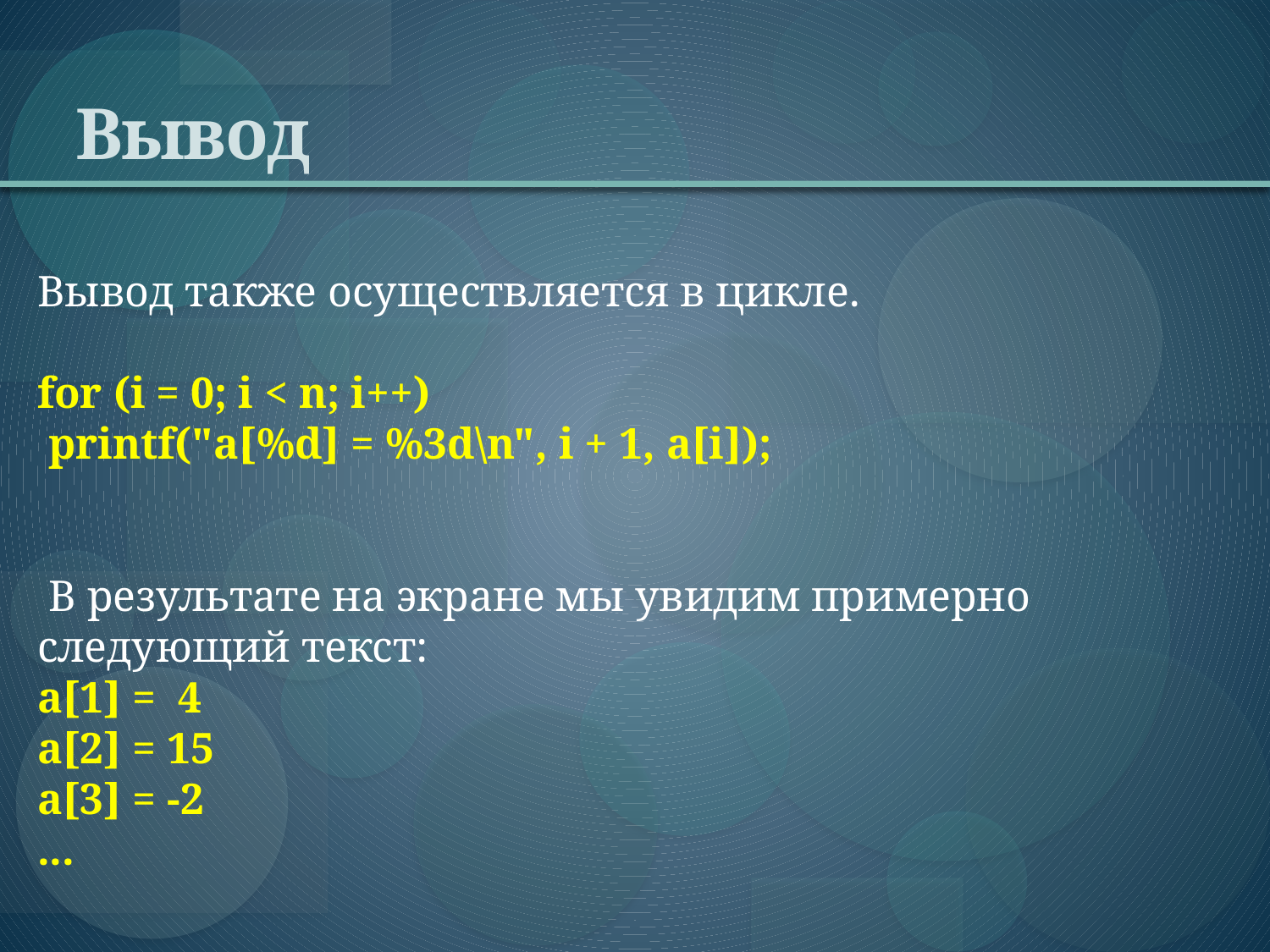

# Вывод
Вывод также осуществляется в цикле.

for (i = 0; i < n; i++)
 printf("a[%d] = %3d\n", i + 1, a[i]);

 В результате на экране мы увидим примерно следующий текст:
a[1] =  4
a[2] = 15
a[3] = -2
...